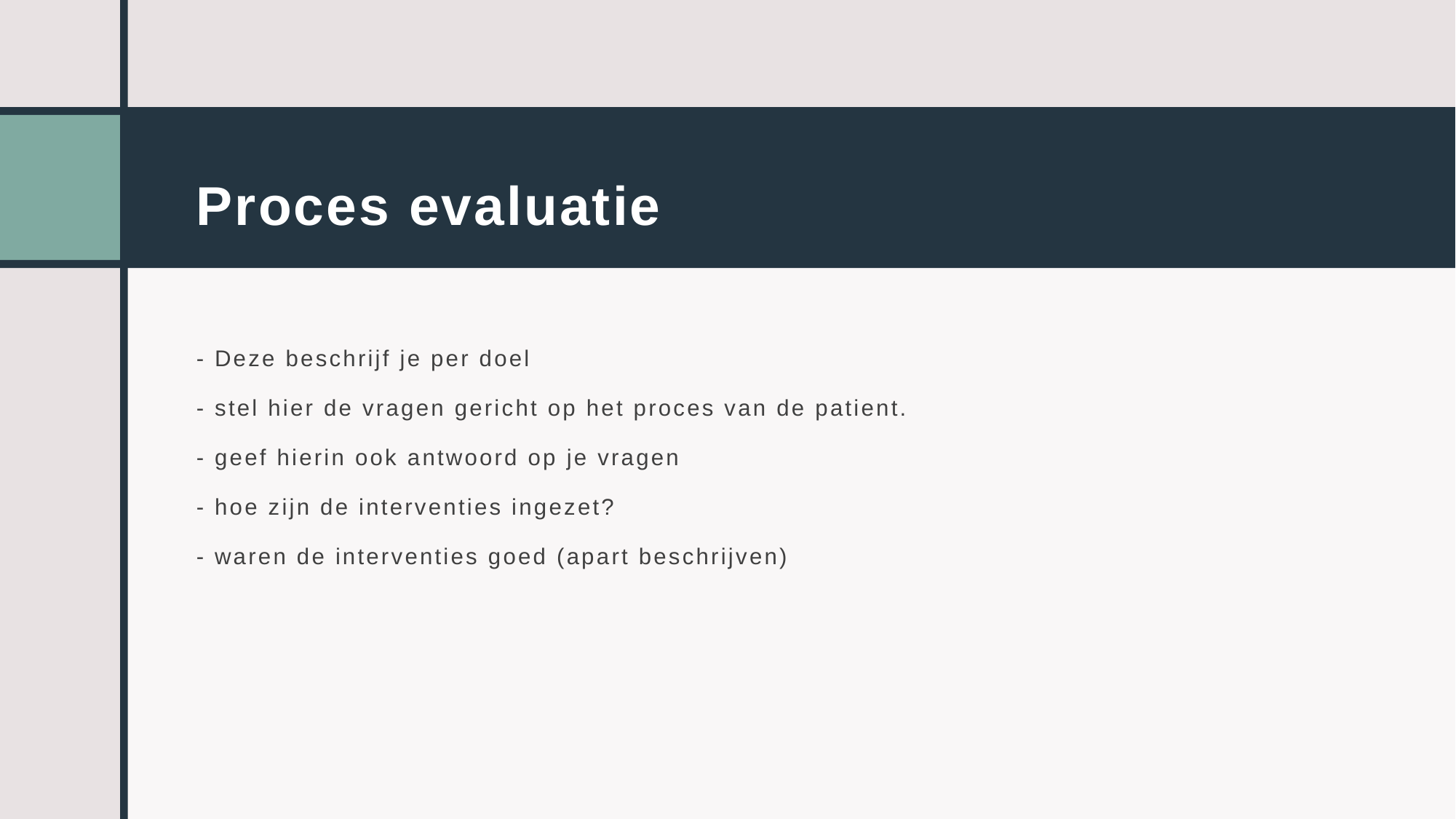

# Proces evaluatie

- Deze beschrijf je per doel
- stel hier de vragen gericht op het proces van de patient.
- geef hierin ook antwoord op je vragen
- hoe zijn de interventies ingezet?
- waren de interventies goed (apart beschrijven)